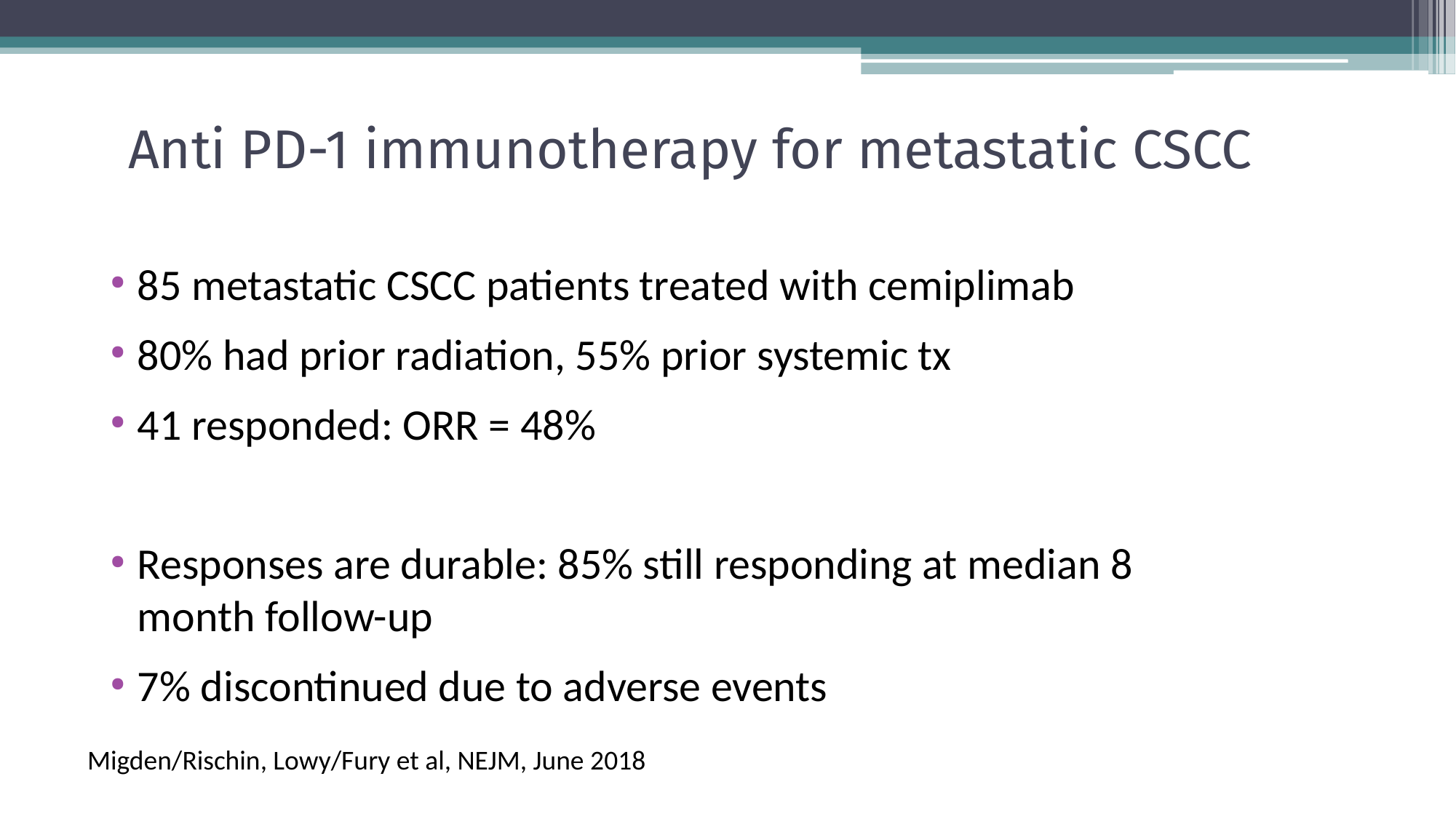

# Anti PD-1 immunotherapy for metastatic CSCC
85 metastatic CSCC patients treated with cemiplimab
80% had prior radiation, 55% prior systemic tx
41 responded: ORR = 48%

Responses are durable: 85% still responding at median 8 month follow-up
7% discontinued due to adverse events

Migden/Rischin, Lowy/Fury et al, NEJM, June 2018